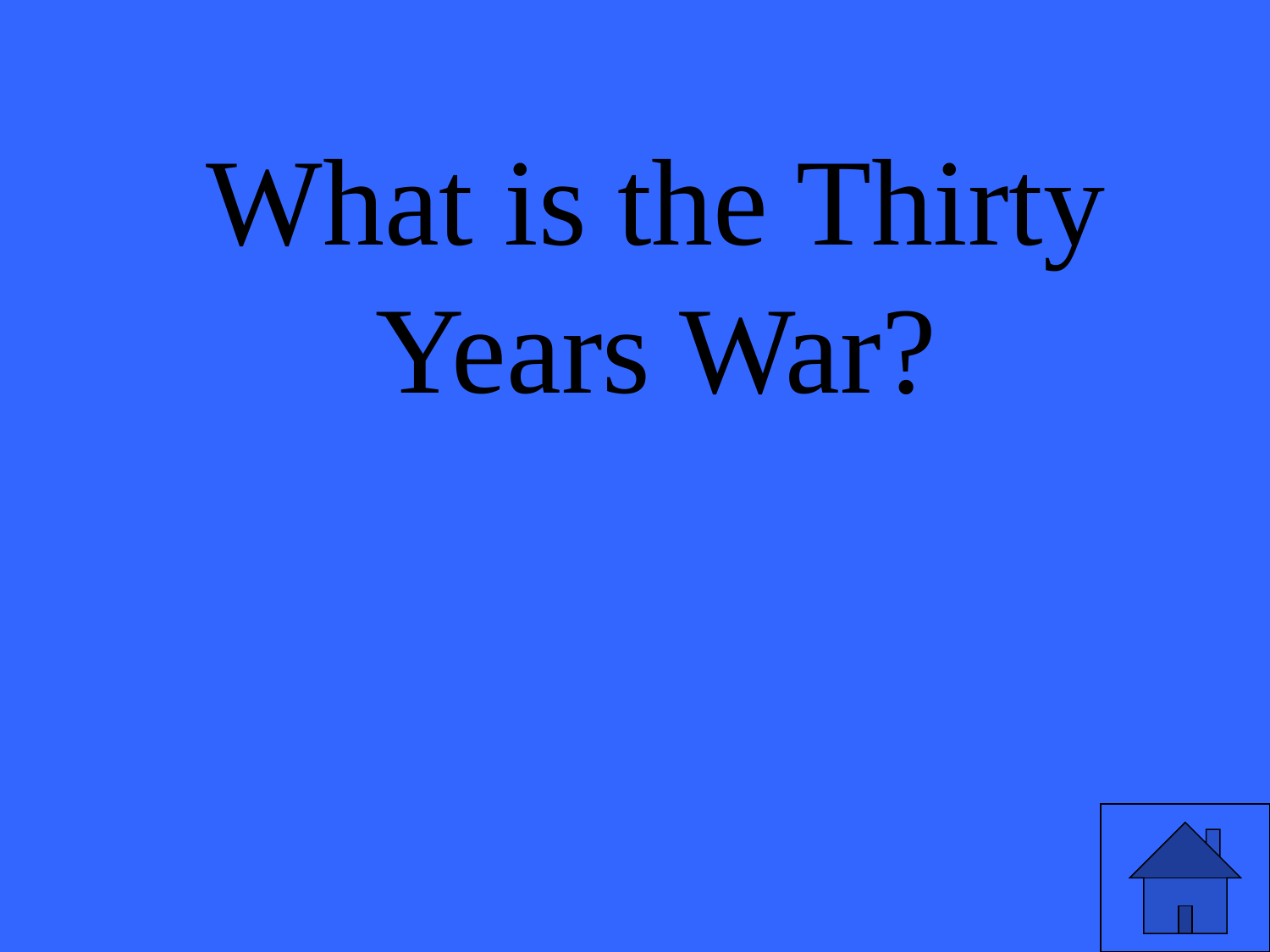

# What is the Thirty Years War?